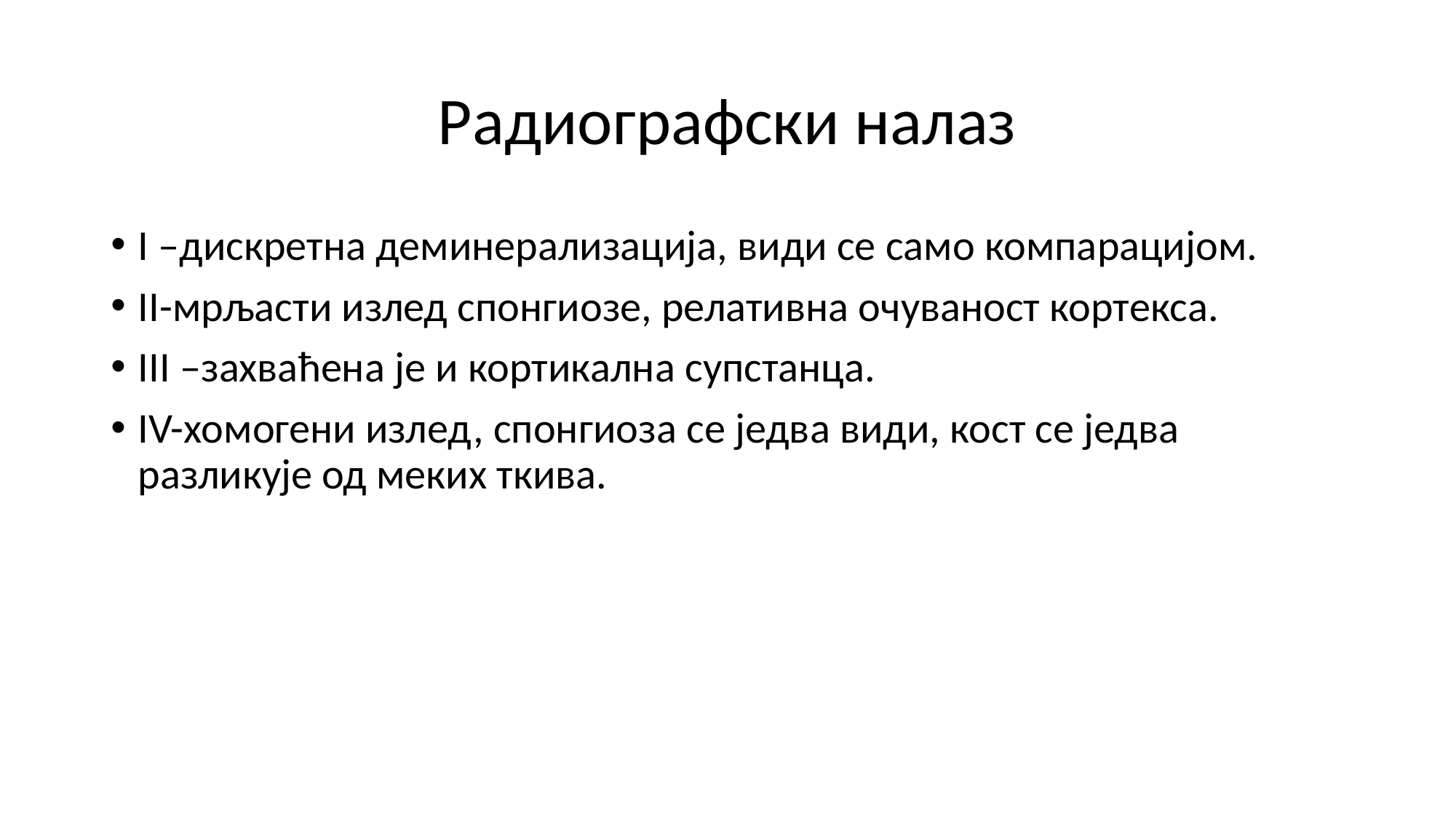

# Радиографски налаз
I –дискретна деминерализација, види се само компарацијом.
II-мрљасти излед спонгиозе, релативна очуваност кортекса.
III –захваћена је и кортикална супстанца.
IV-хомогени излед, спонгиоза се једва види, кост се једва разликује од меких ткива.